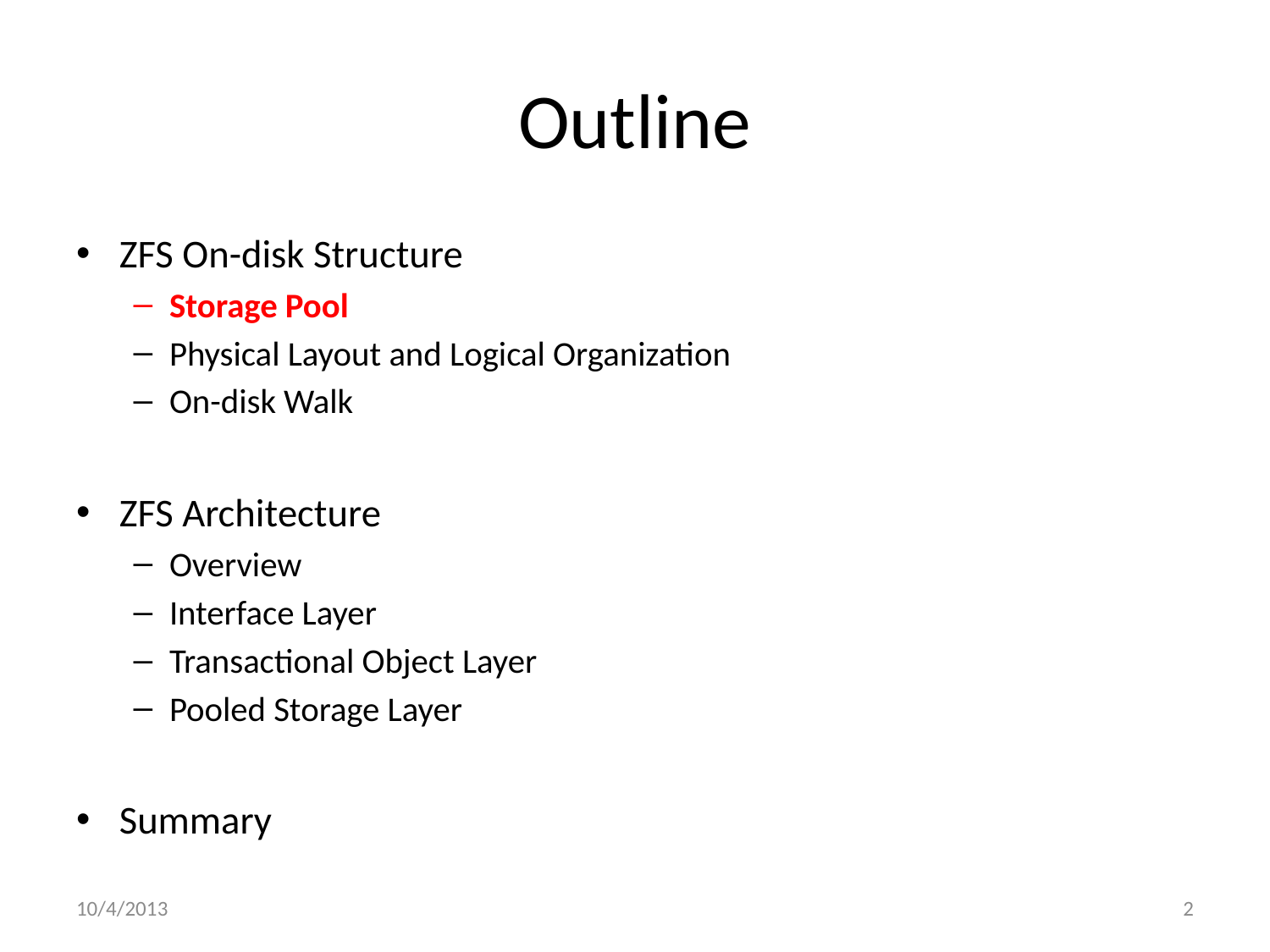

# Outline
ZFS On-disk Structure
Storage Pool
Physical Layout and Logical Organization
On-disk Walk

ZFS Architecture
Overview
Interface Layer
Transactional Object Layer
Pooled Storage Layer

Summary
10/4/2013
2